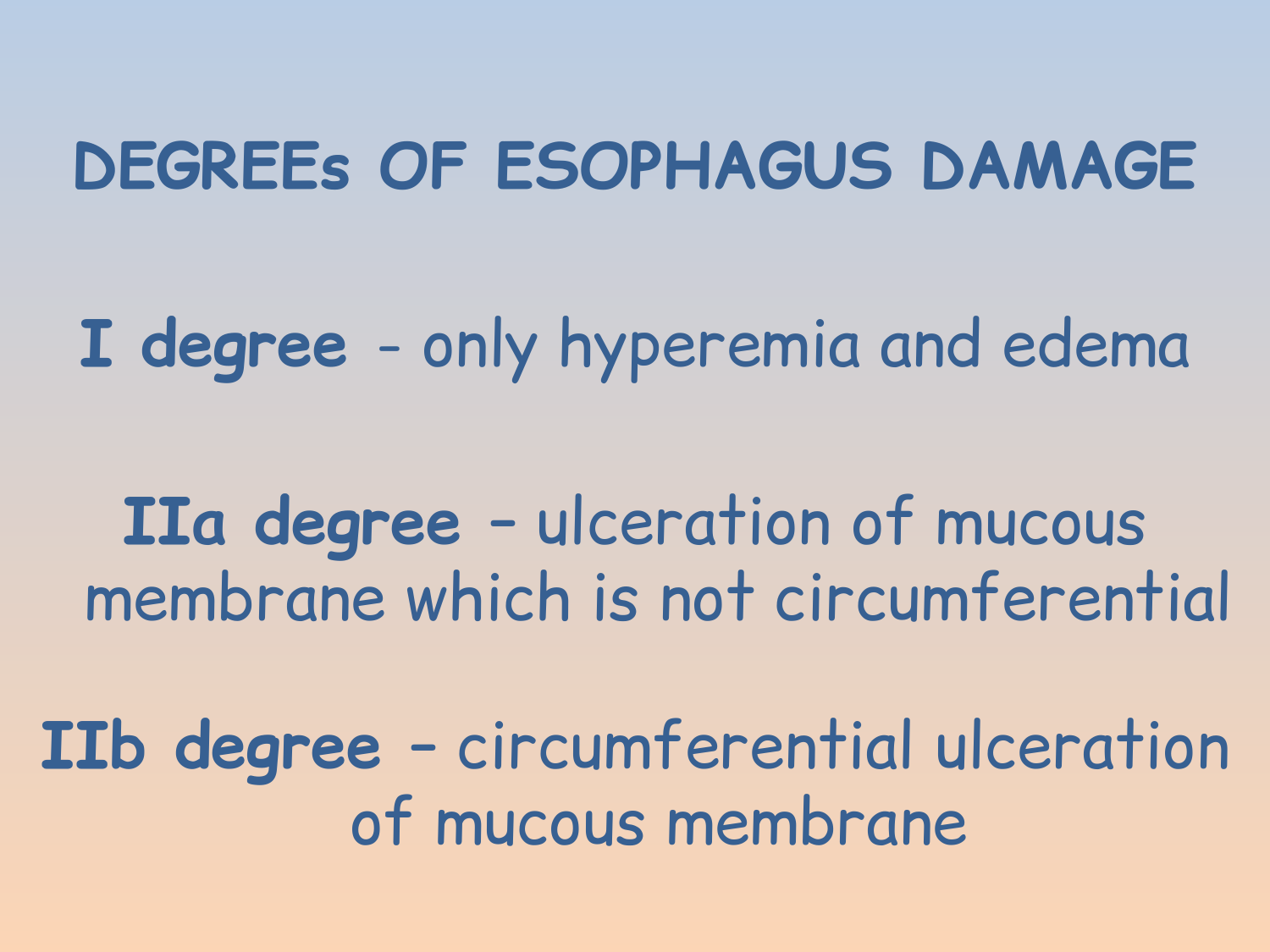

DEGREEs OF ESOPHAGUS DAMAGE

I degree - only hyperemia and edema

IIa degree – ulceration of mucous membrane which is not circumferential

IIb degree – circumferential ulceration of mucous membrane

#